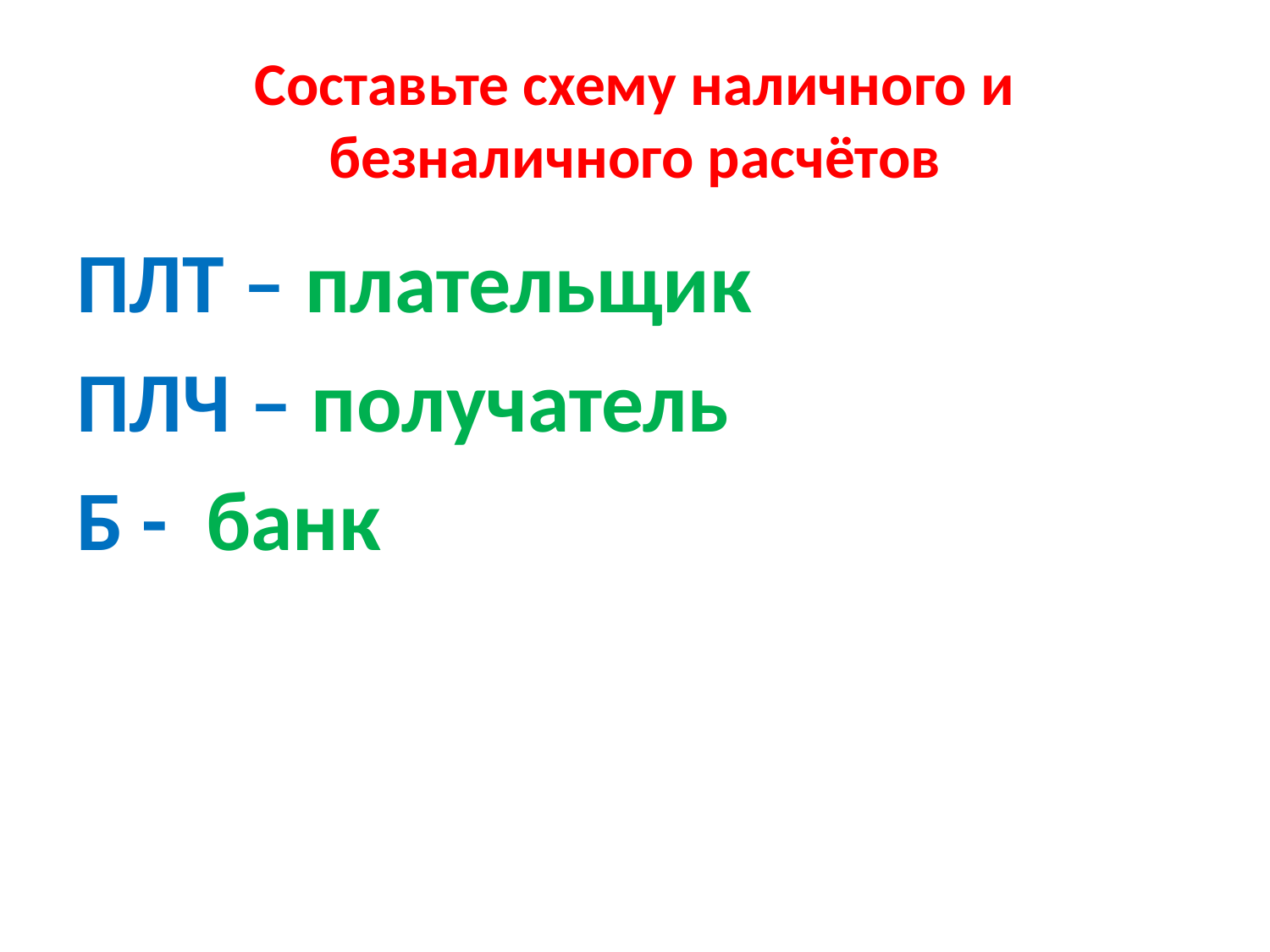

# Составьте схему наличного и безналичного расчётов
ПЛТ – плательщик
ПЛЧ – получатель
Б -  банк